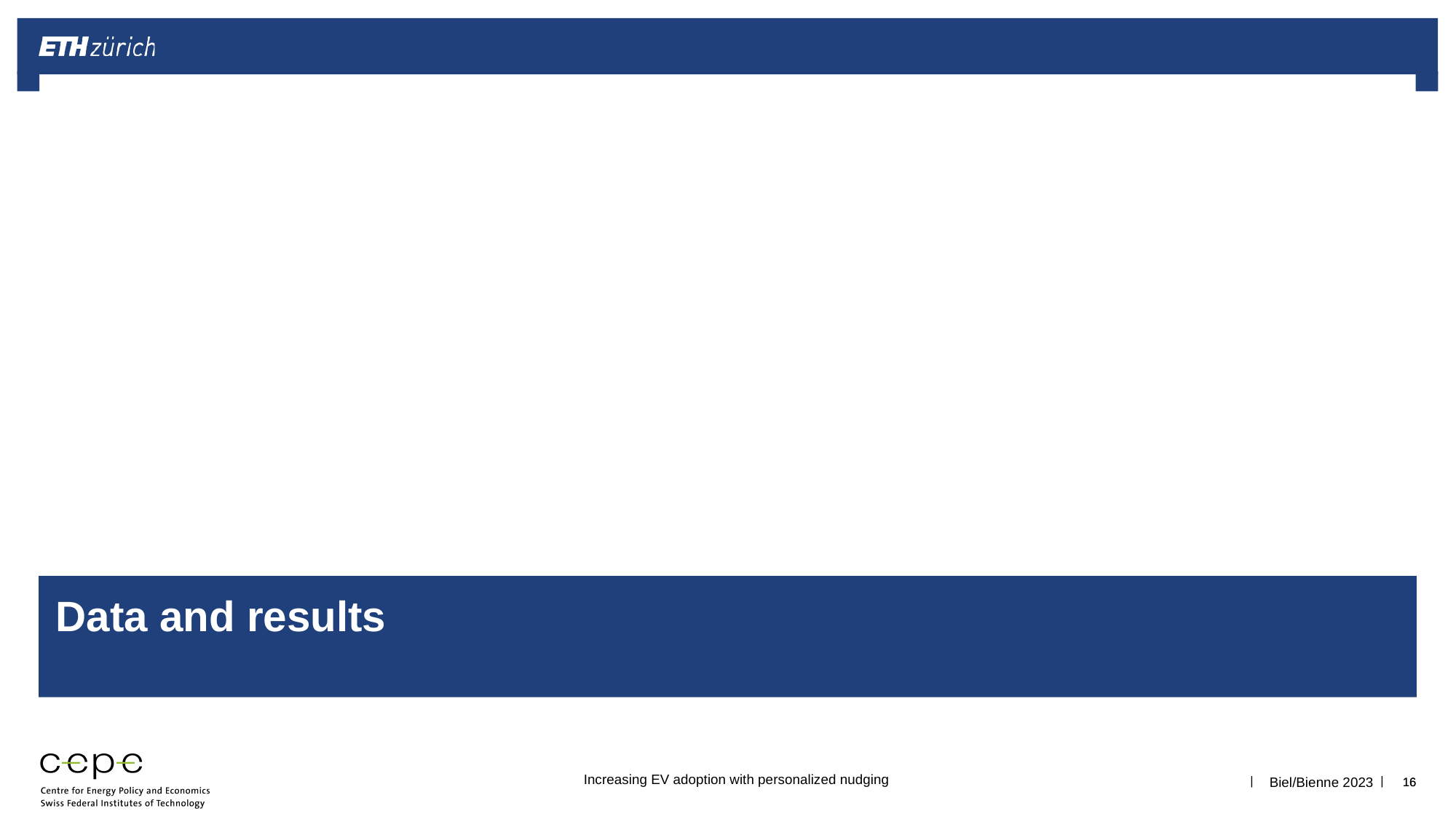

# Data and results

16
16
Increasing EV adoption with personalized nudging
Biel/Bienne 2023